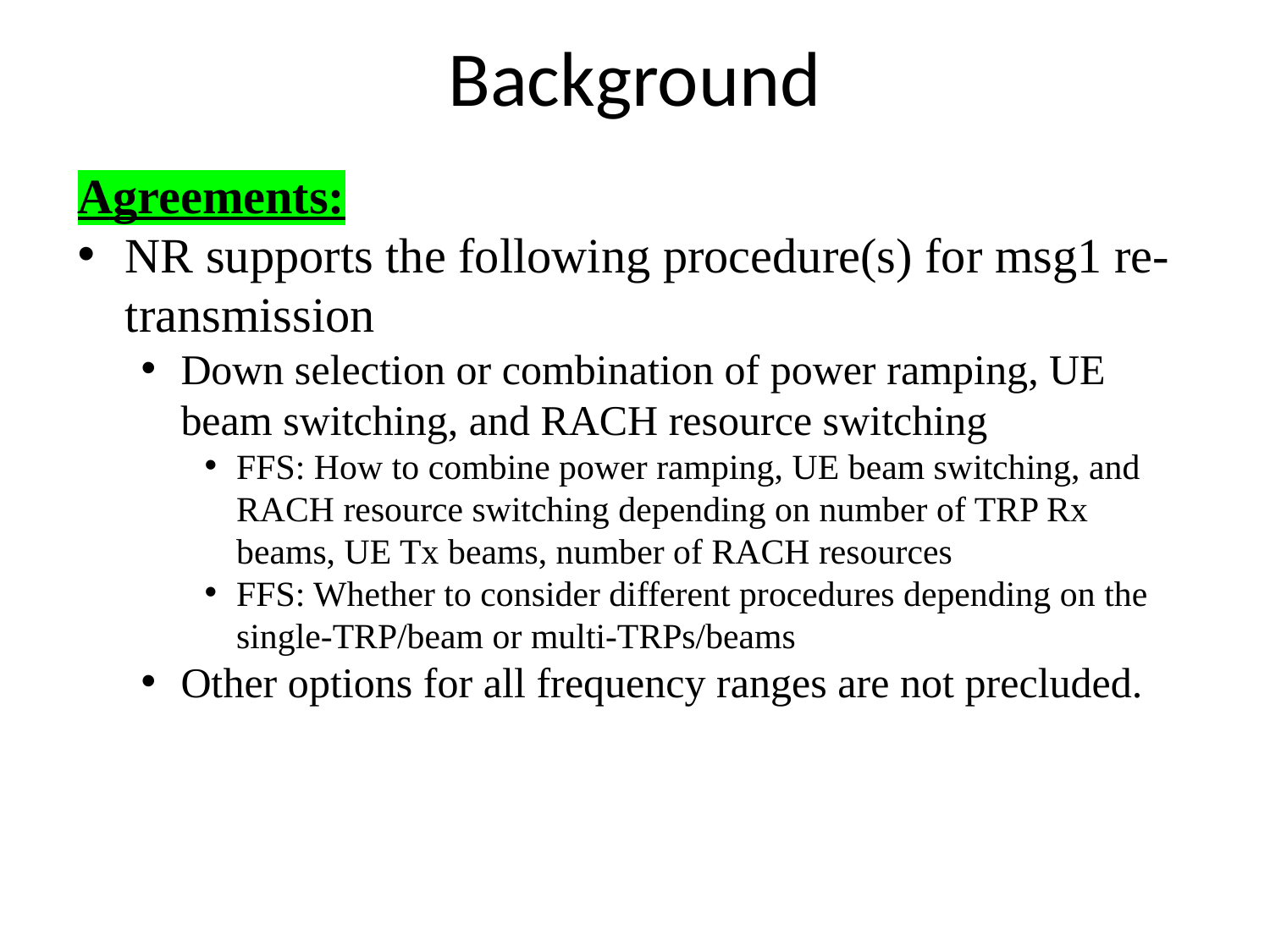

# Background
Agreements:
NR supports the following procedure(s) for msg1 re-transmission
Down selection or combination of power ramping, UE beam switching, and RACH resource switching
FFS: How to combine power ramping, UE beam switching, and RACH resource switching depending on number of TRP Rx beams, UE Tx beams, number of RACH resources
FFS: Whether to consider different procedures depending on the single-TRP/beam or multi-TRPs/beams
Other options for all frequency ranges are not precluded.